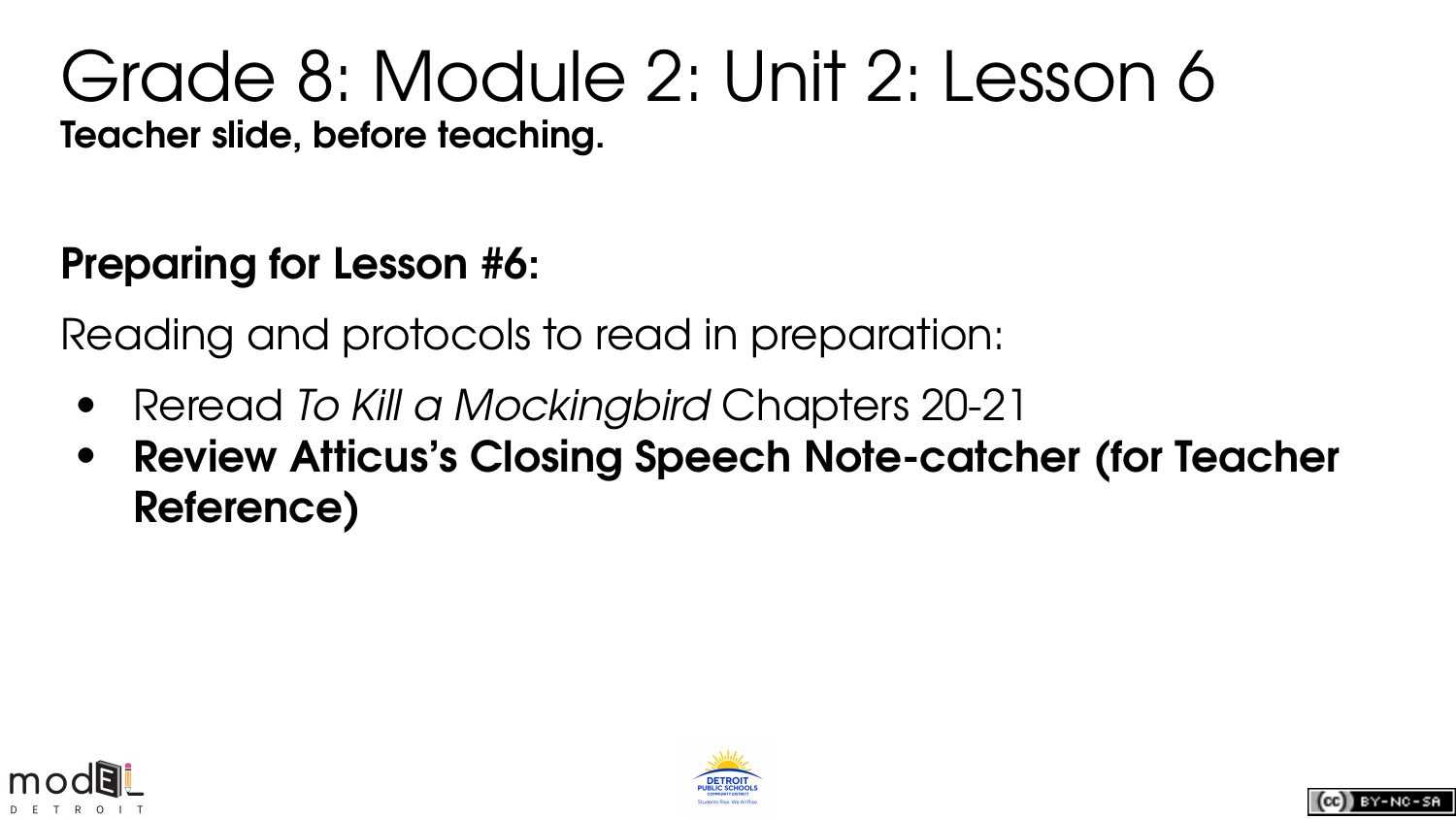

# Grade 8: Module 2: Unit 2: Lesson 6
Teacher slide, before teaching.
Preparing for Lesson #6:
Reading and protocols to read in preparation:
Reread To Kill a Mockingbird Chapters 20-21
Review Atticus’s Closing Speech Note-catcher (for Teacher Reference)